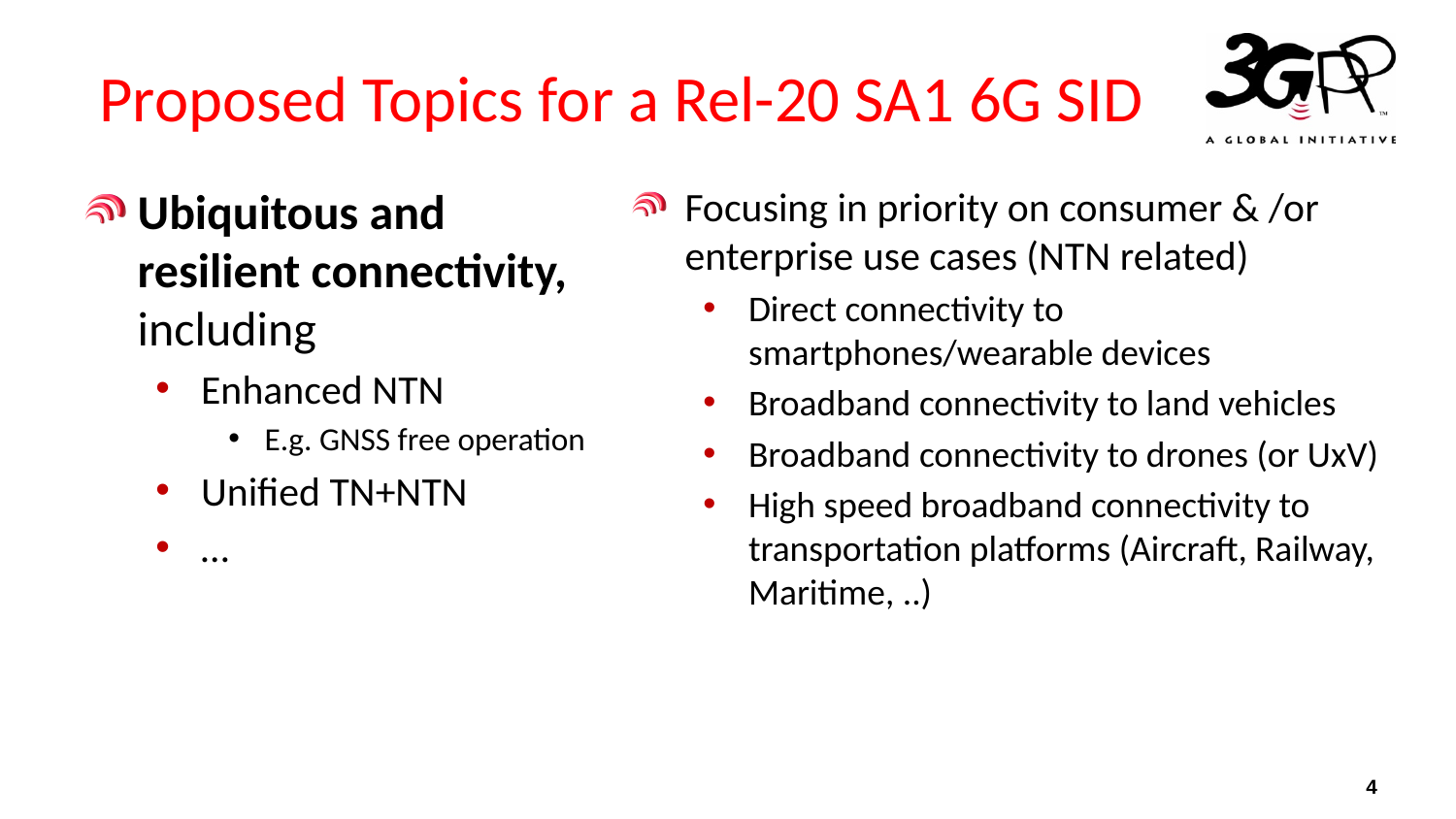

# Proposed Topics for a Rel-20 SA1 6G SID
Ubiquitous and resilient connectivity, including
Enhanced NTN
E.g. GNSS free operation
Unified TN+NTN
…
Focusing in priority on consumer & /or enterprise use cases (NTN related)
Direct connectivity to smartphones/wearable devices
Broadband connectivity to land vehicles
Broadband connectivity to drones (or UxV)
High speed broadband connectivity to transportation platforms (Aircraft, Railway, Maritime, ..)